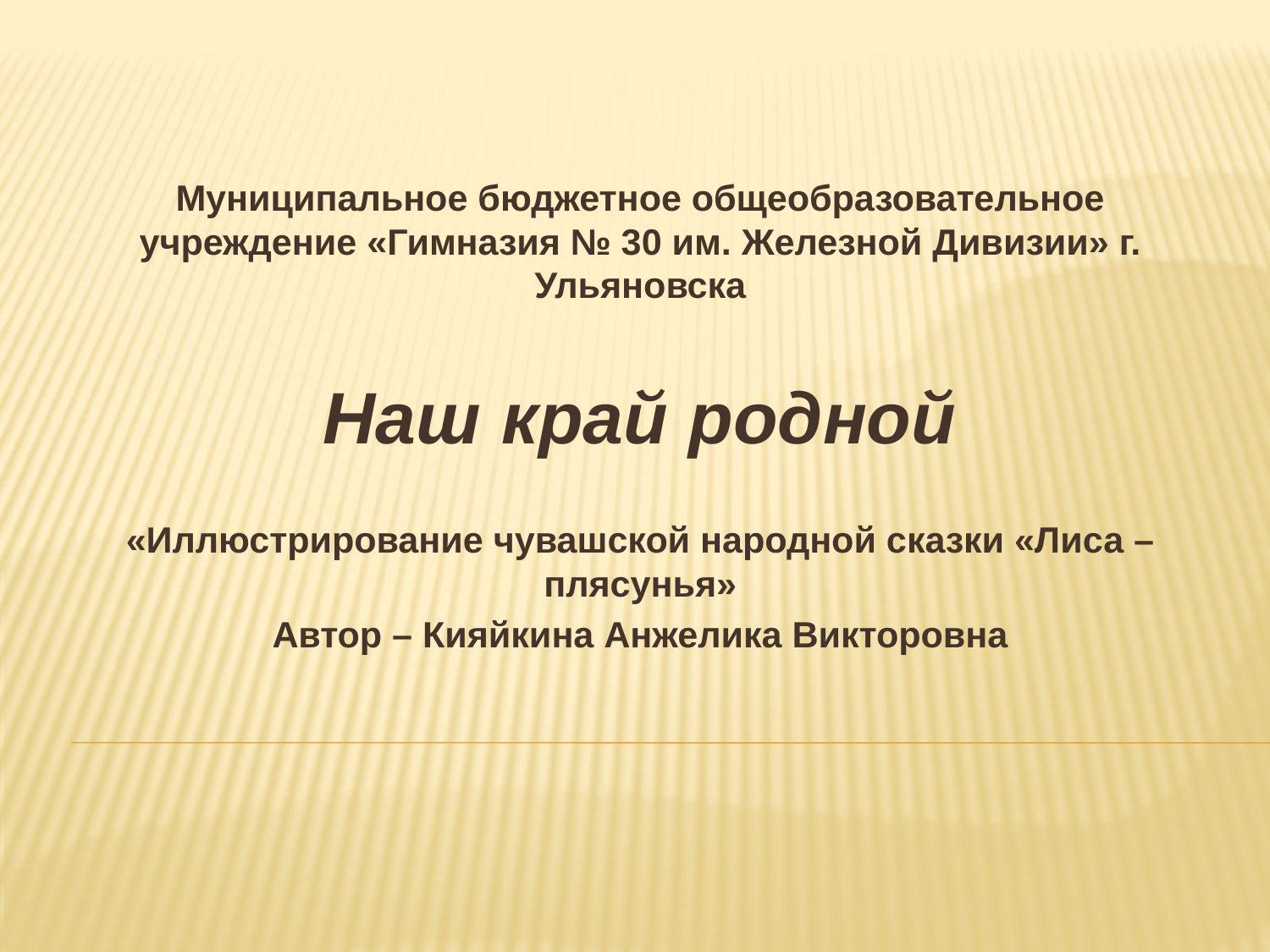

Муниципальное бюджетное общеобразовательное учреждение «Гимназия № 30 им. Железной Дивизии» г. Ульяновска

Наш край родной

«Иллюстрирование чувашской народной сказки «Лиса – плясунья»
Автор – Кияйкина Анжелика Викторовна